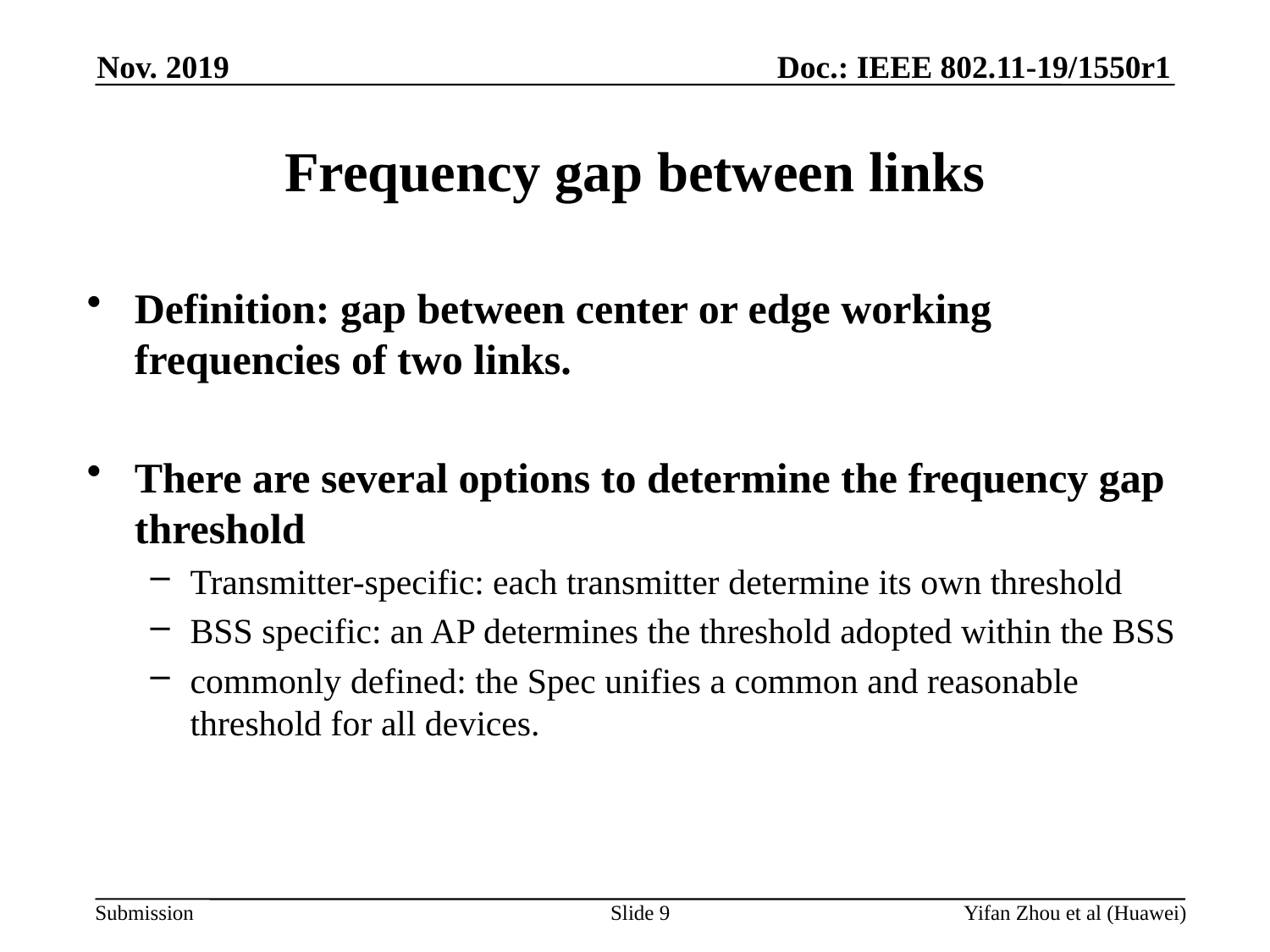

Nov. 2019
# Frequency gap between links
Definition: gap between center or edge working frequencies of two links.

There are several options to determine the frequency gap threshold
Transmitter-specific: each transmitter determine its own threshold
BSS specific: an AP determines the threshold adopted within the BSS
commonly defined: the Spec unifies a common and reasonable threshold for all devices.
Slide 9
Yifan Zhou et al (Huawei)